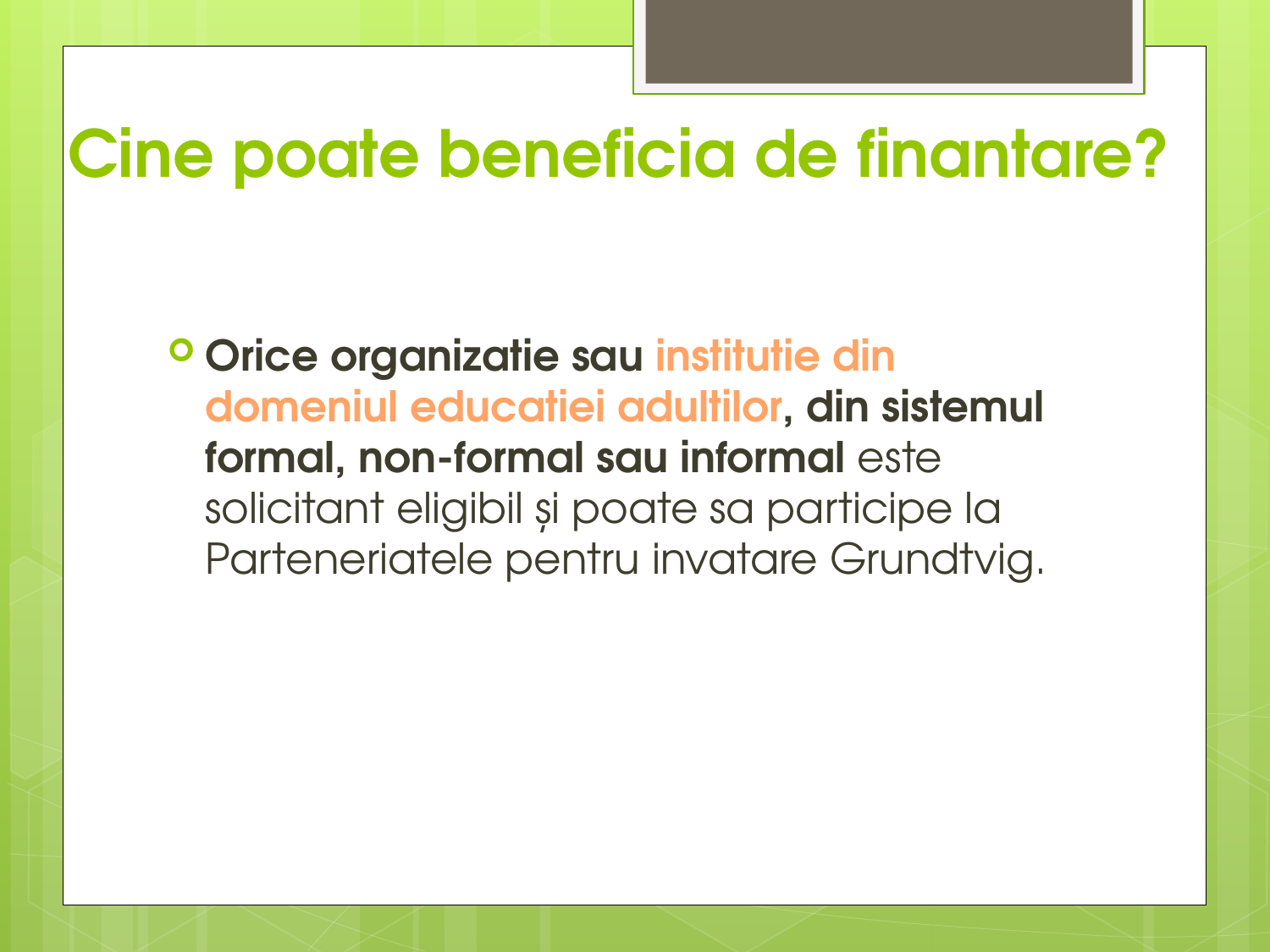

# Cine poate beneficia de finantare?
Orice organizatie sau institutie din domeniul educatiei adultilor, din sistemul formal, non-formal sau informal este solicitant eligibil și poate sa participe la Parteneriatele pentru invatare Grundtvig.